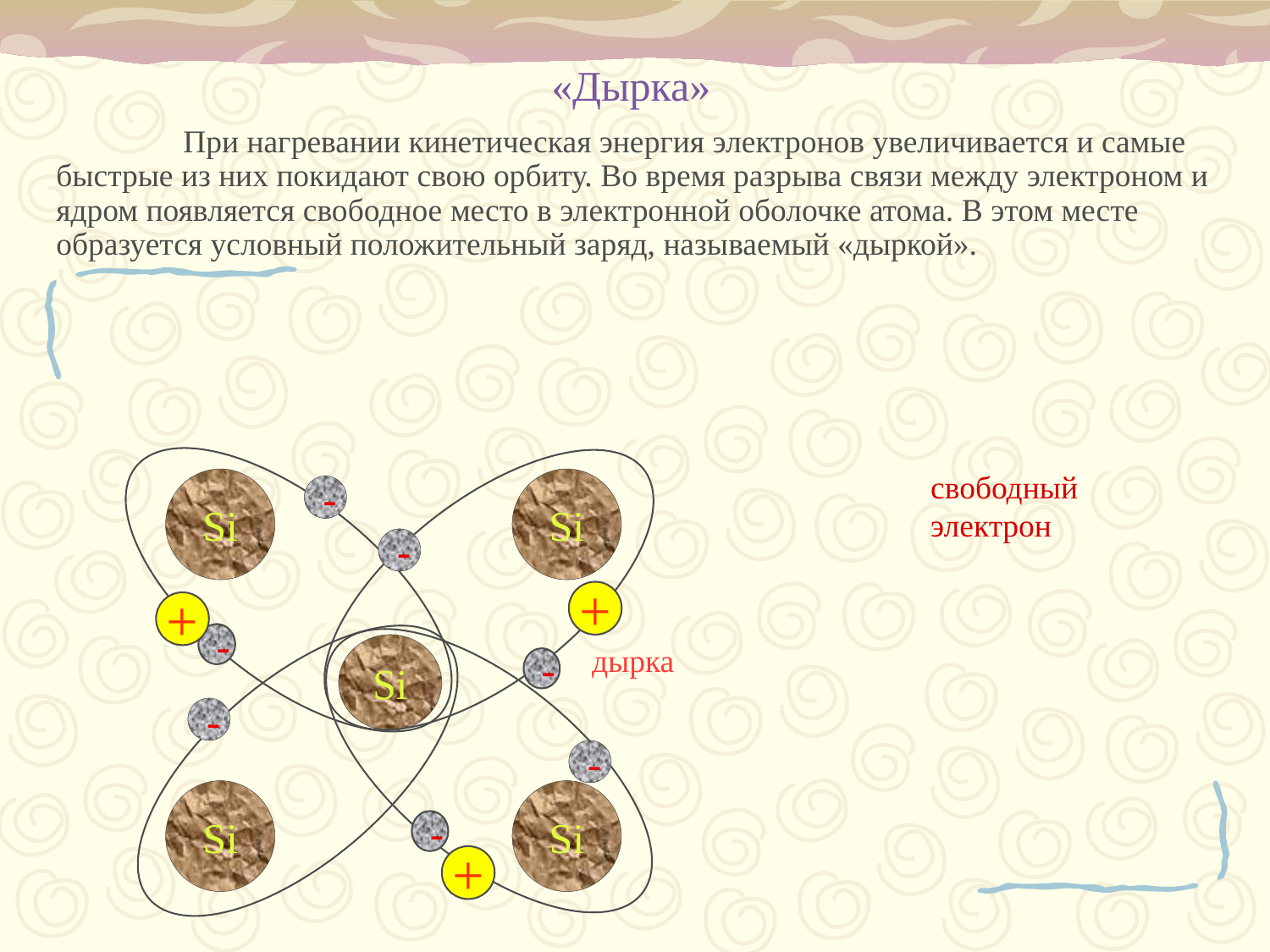

# «Дырка»
		При нагревании кинетическая энергия электронов увеличивается и самые быстрые из них покидают свою орбиту. Во время разрыва связи между электроном и ядром появляется свободное место в электронной оболочке атома. В этом месте образуется условный положительный заряд, называемый «дыркой».

свободный  электрон
Si
Si
-
-

+
+
-
Si
дырка
-
-
-
Si
Si
-
+